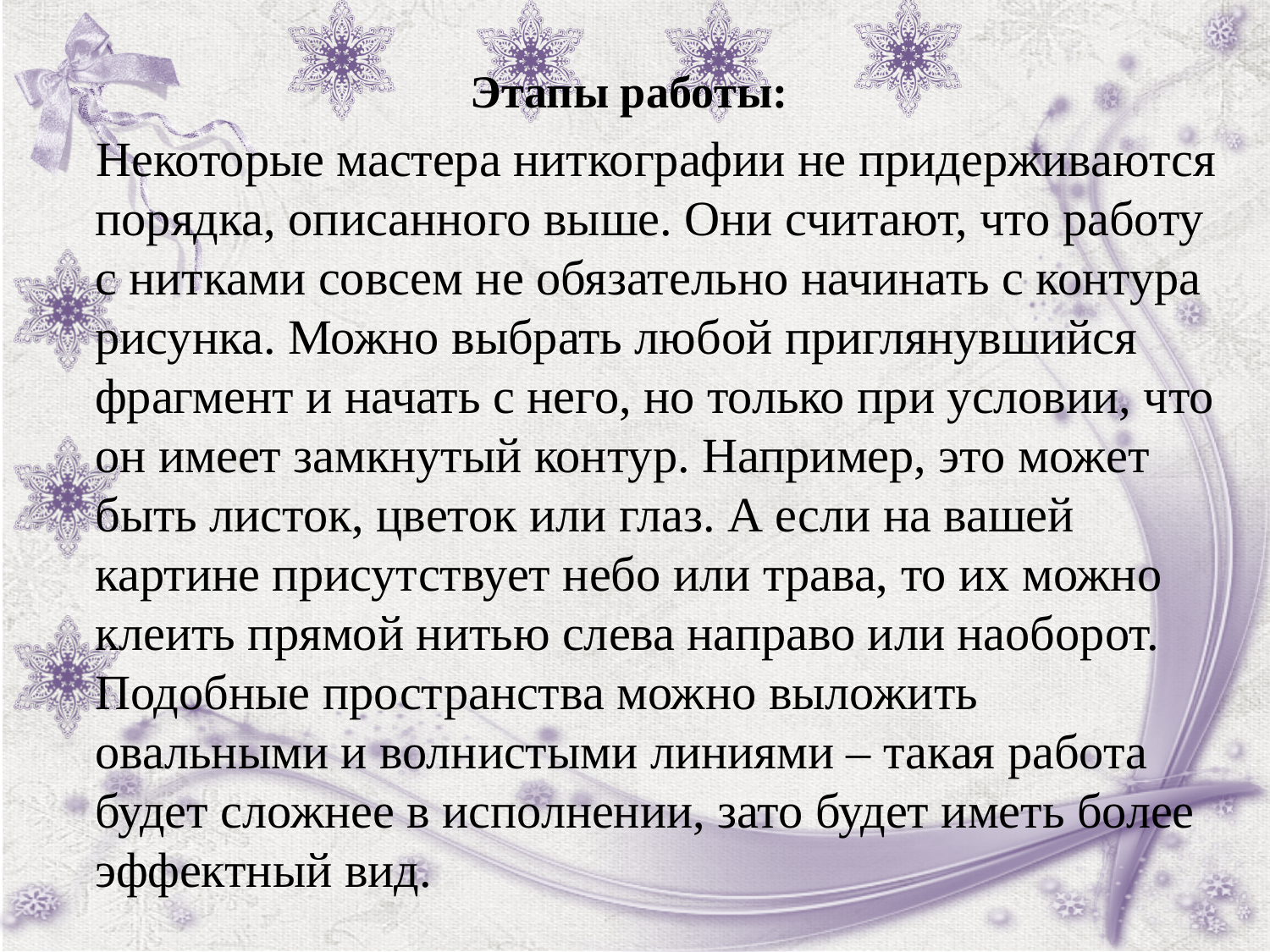

Этапы работы:
    Некоторые мастера ниткографии не придерживаются порядка, описанного выше. Они считают, что работу с нитками совсем не обязательно начинать с контура рисунка. Можно выбрать любой приглянувшийся фрагмент и начать с него, но только при условии, что он имеет замкнутый контур. Например, это может быть листок, цветок или глаз. А если на вашей картине присутствует небо или трава, то их можно клеить прямой нитью слева направо или наоборот. Подобные пространства можно выложить овальными и волнистыми линиями – такая работа будет сложнее в исполнении, зато будет иметь более эффектный вид.